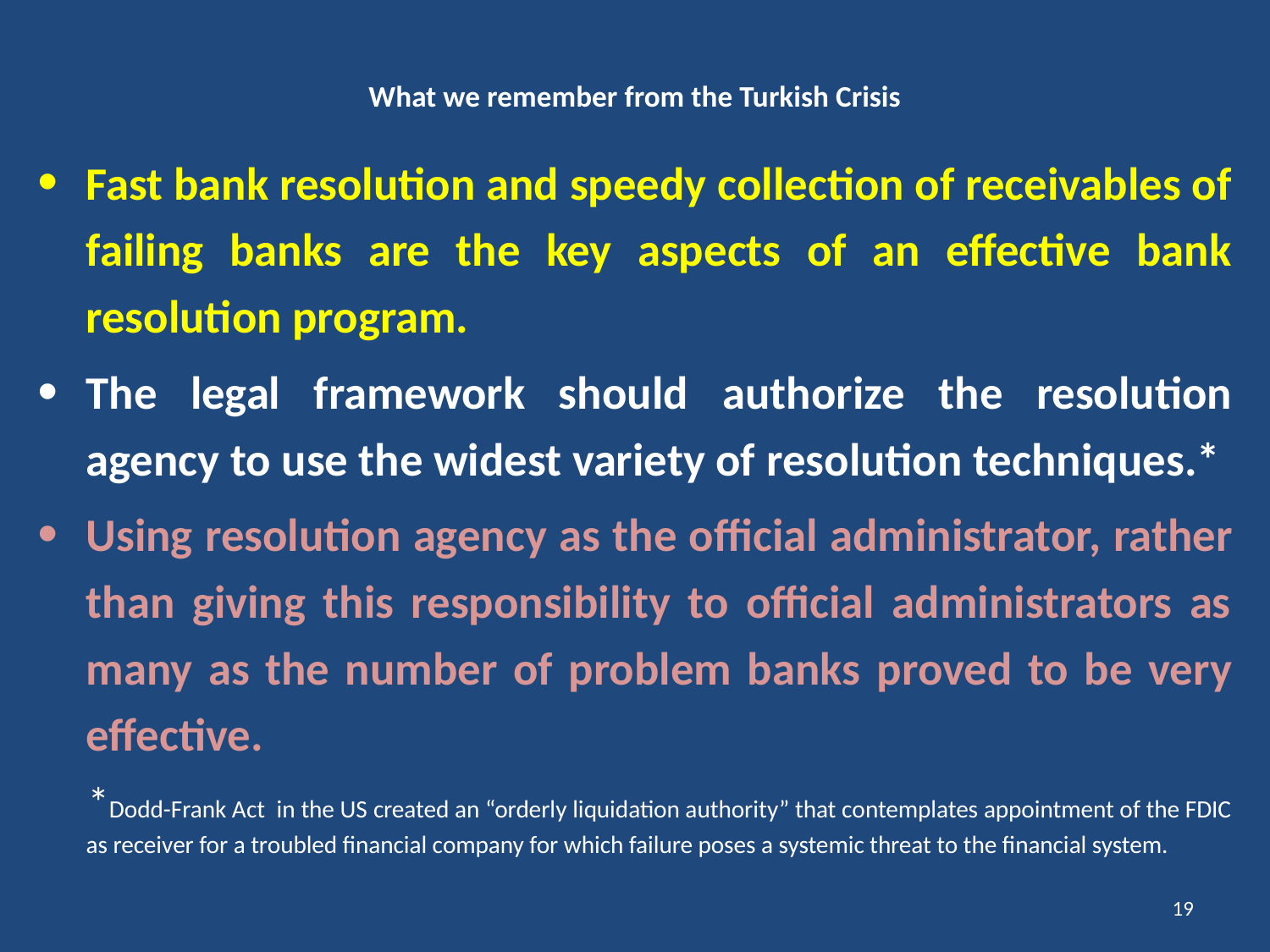

# What we remember from the Turkish Crisis
Fast bank resolution and speedy collection of receivables of failing banks are the key aspects of an effective bank resolution program.
The legal framework should authorize the resolution agency to use the widest variety of resolution techniques.*
Using resolution agency as the official administrator, rather than giving this responsibility to official administrators as many as the number of problem banks proved to be very effective.
     *Dodd-Frank Act  in the US created an “orderly liquidation authority” that contemplates appointment of the FDIC as receiver for a troubled financial company for which failure poses a systemic threat to the financial system.

19